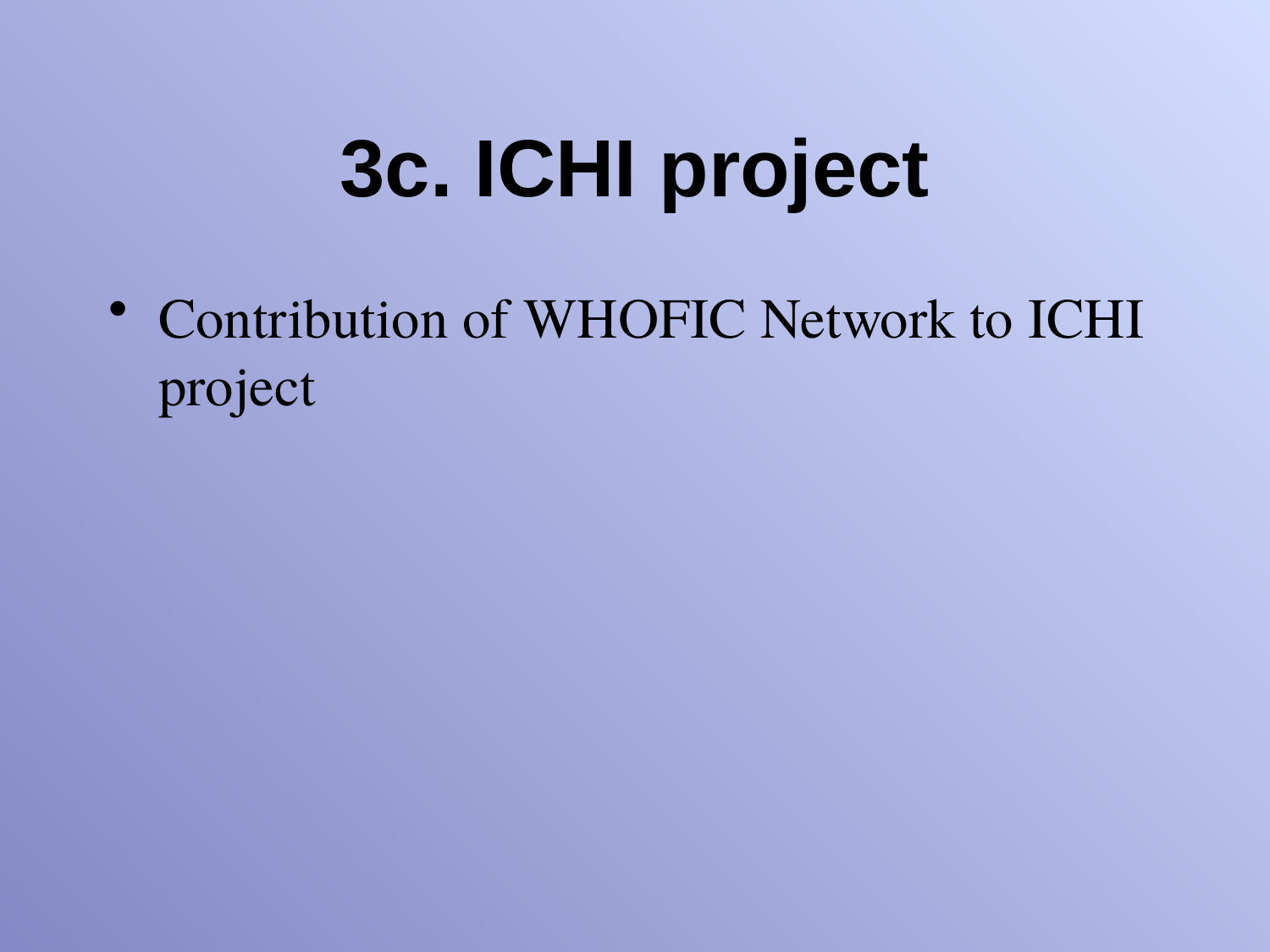

# 3c. ICHI project
Contribution of WHOFIC Network to ICHI project